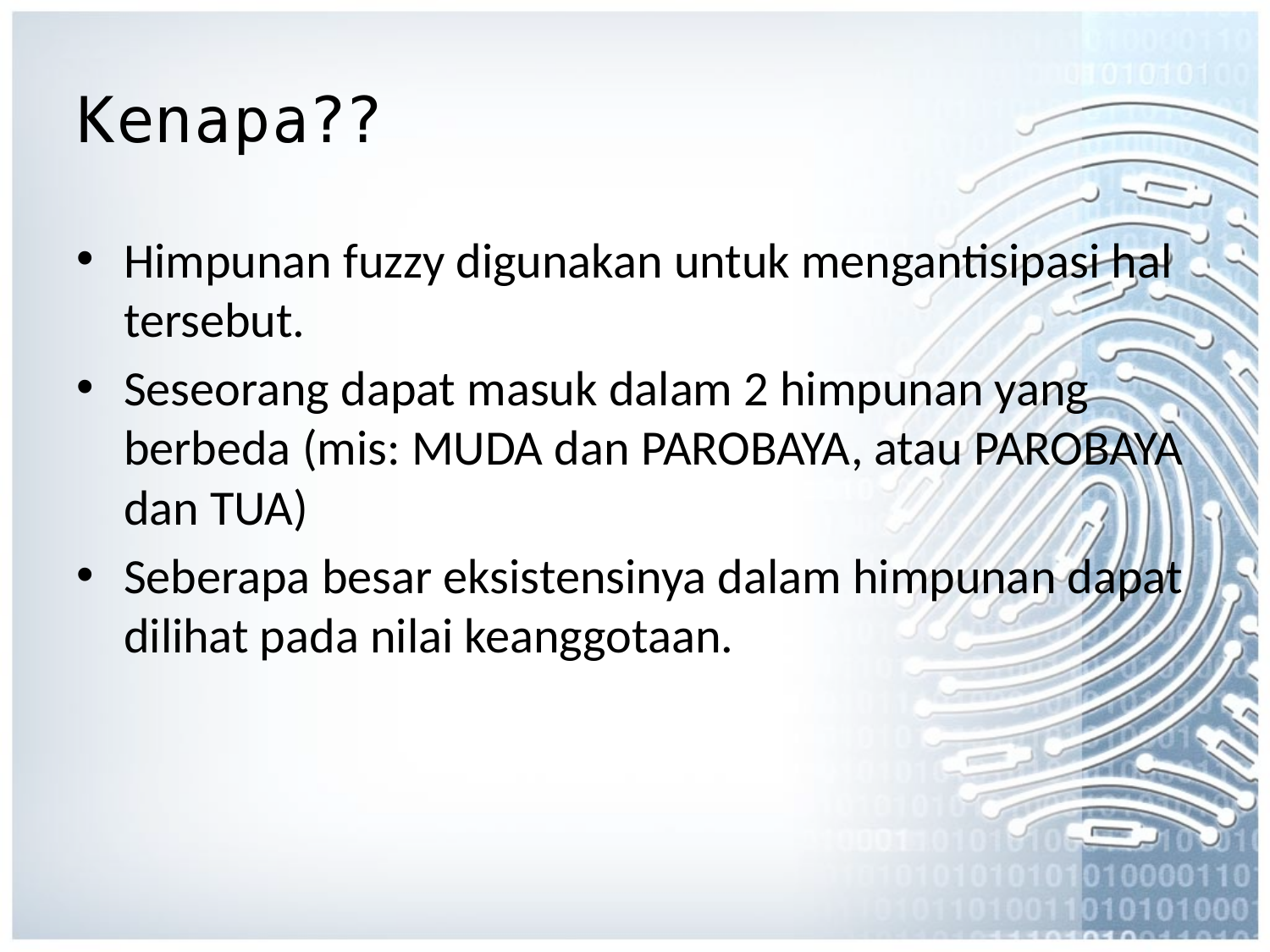

# Kenapa??
Himpunan fuzzy digunakan untuk mengantisipasi hal tersebut.
Seseorang dapat masuk dalam 2 himpunan yang berbeda (mis: MUDA dan PAROBAYA, atau PAROBAYA dan TUA)
Seberapa besar eksistensinya dalam himpunan dapat dilihat pada nilai keanggotaan.